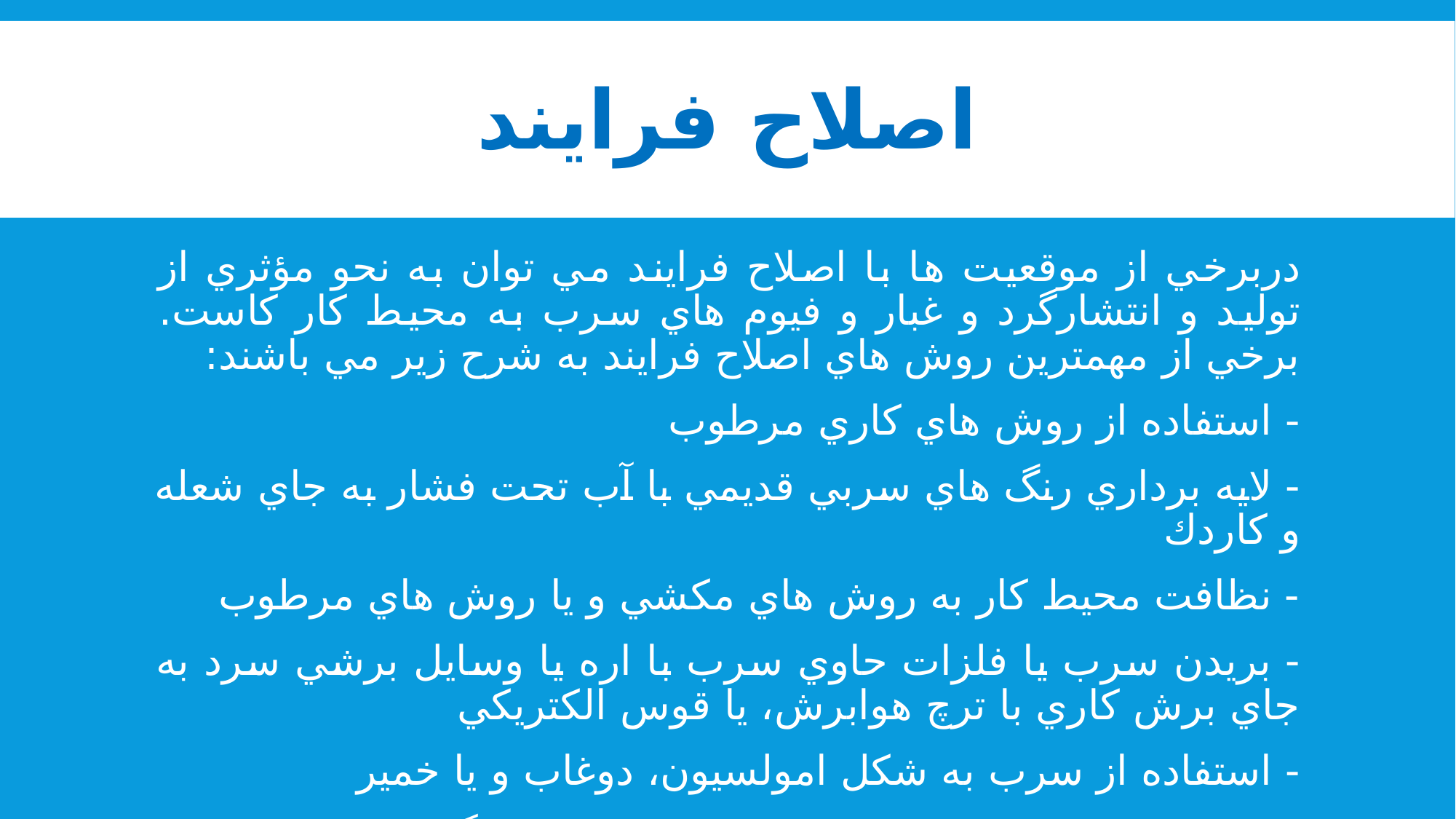

# اصلاح فرایند
دربرخي از موقعيت ها با اصلاح فرايند مي توان به نحو مؤثري از توليد و انتشارگرد و غبار و فيوم هاي سرب به محيط كار كاست. برخي از مهمترين روش هاي اصلاح فرايند به شرح زير مي باشند:
- استفاده از روش هاي كاري مرطوب
- لايه برداري رنگ هاي سربي قديمي با آب تحت فشار به جاي شعله و كاردك
- نظافت محيط كار به روش هاي مکشي و يا روش هاي مرطوب
- بريدن سرب يا فلزات حاوي سرب با اره يا وسايل برشي سرد به جاي برش كاري با ترچ هوابرش، يا قوس الکتريکي
- استفاده از سرب به شکل امولسيون، دوغاب و يا خمير
-كنترل دماي مذاب به كمتر از 451 درجه سانتيگراد وكاهش معني دار در انتشار فيوم هاي سرب